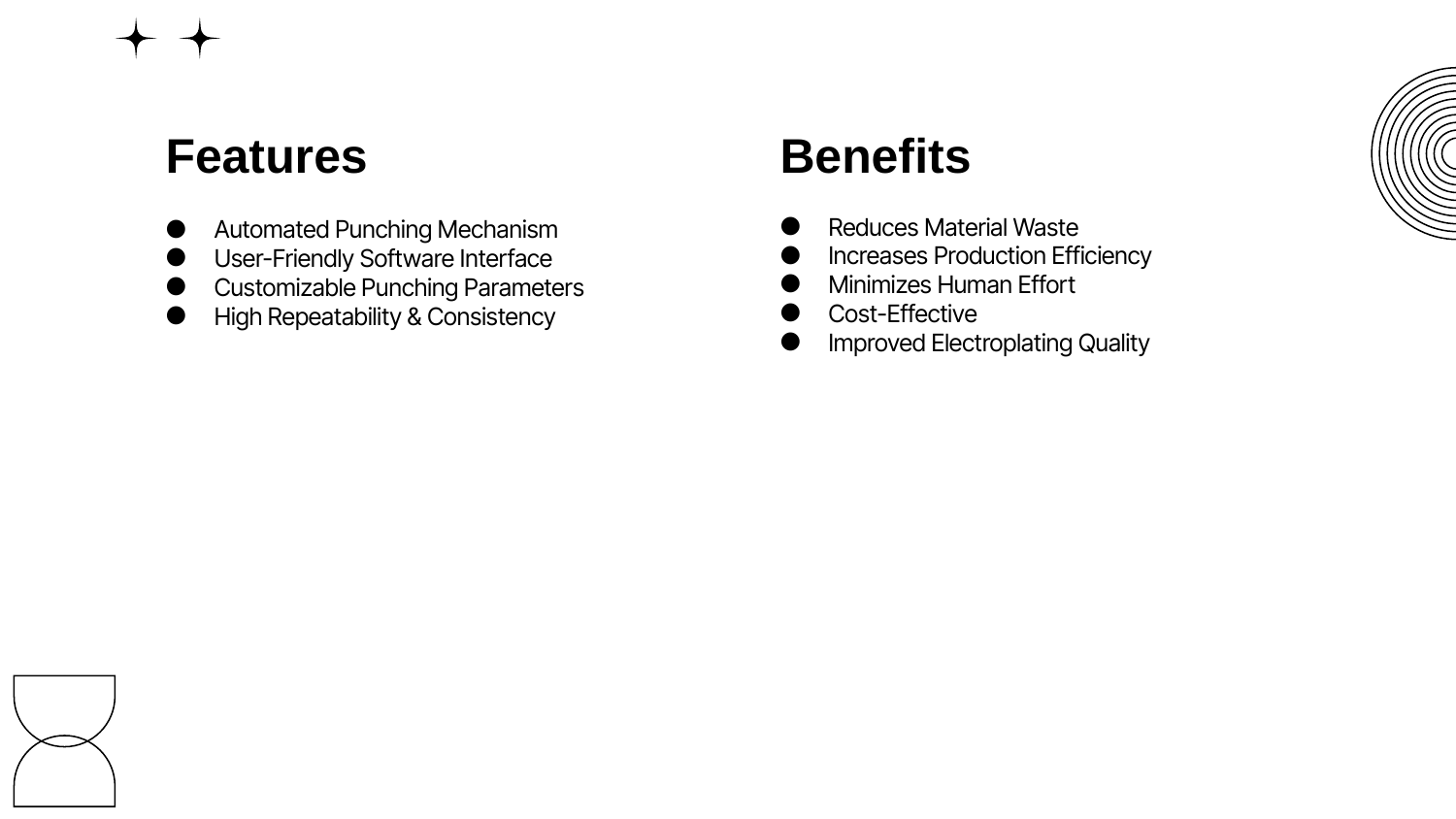

Features
Benefits
Reduces Material Waste
Increases Production Efficiency
Minimizes Human Effort
Cost-Effective
Improved Electroplating Quality
Automated Punching Mechanism
User-Friendly Software Interface
Customizable Punching Parameters
High Repeatability & Consistency